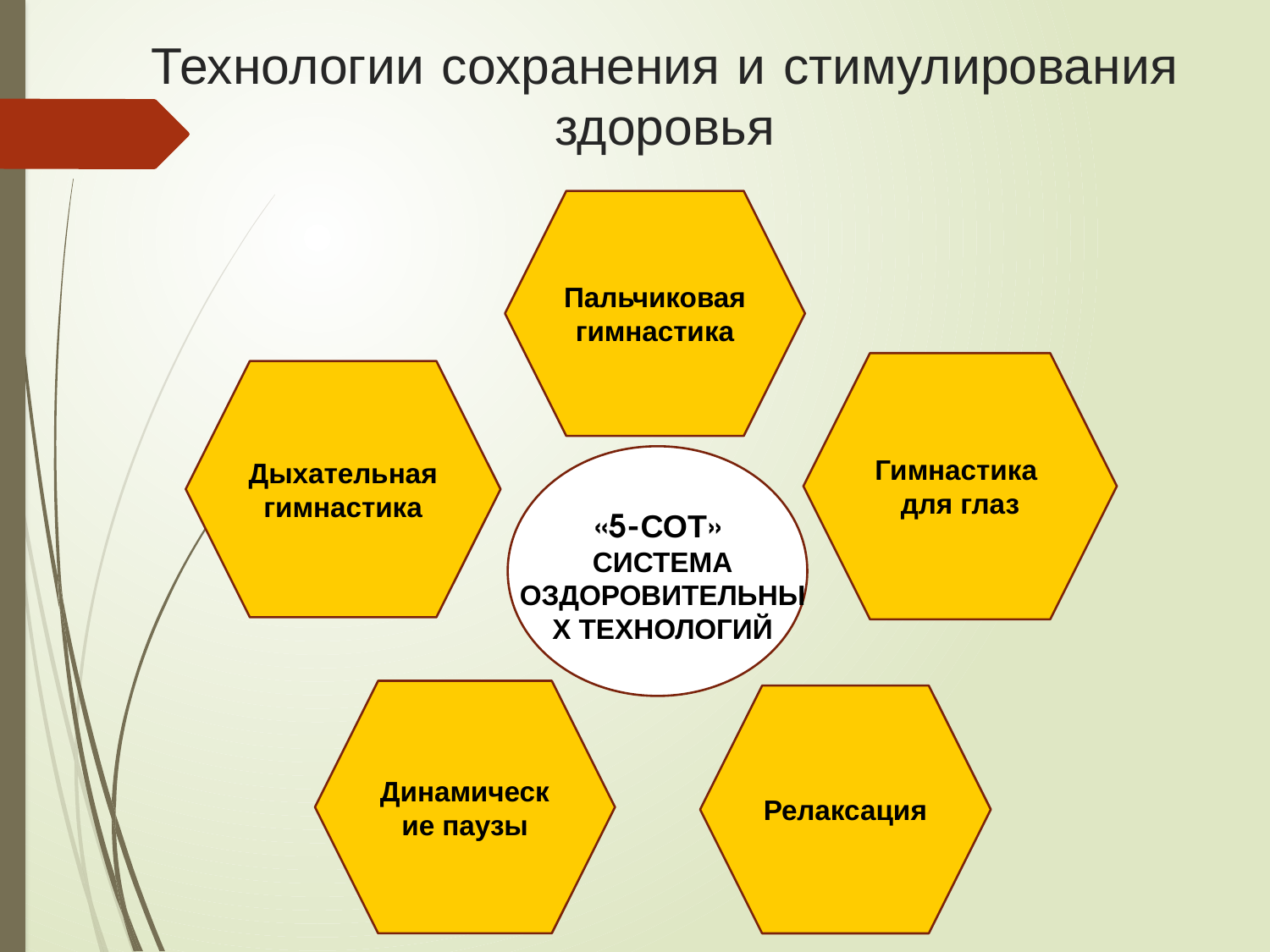

# Технологии сохранения и стимулирования здоровья
Пальчиковая гимнастика

Гимнастика
для глаз
Дыхательная гимнастика
5-СОТ
«5-СОТ»
СИСТЕМА ОЗДОРОВИТЕЛЬНЫХ ТЕХНОЛОГИЙ
Динамические паузы
Релаксация